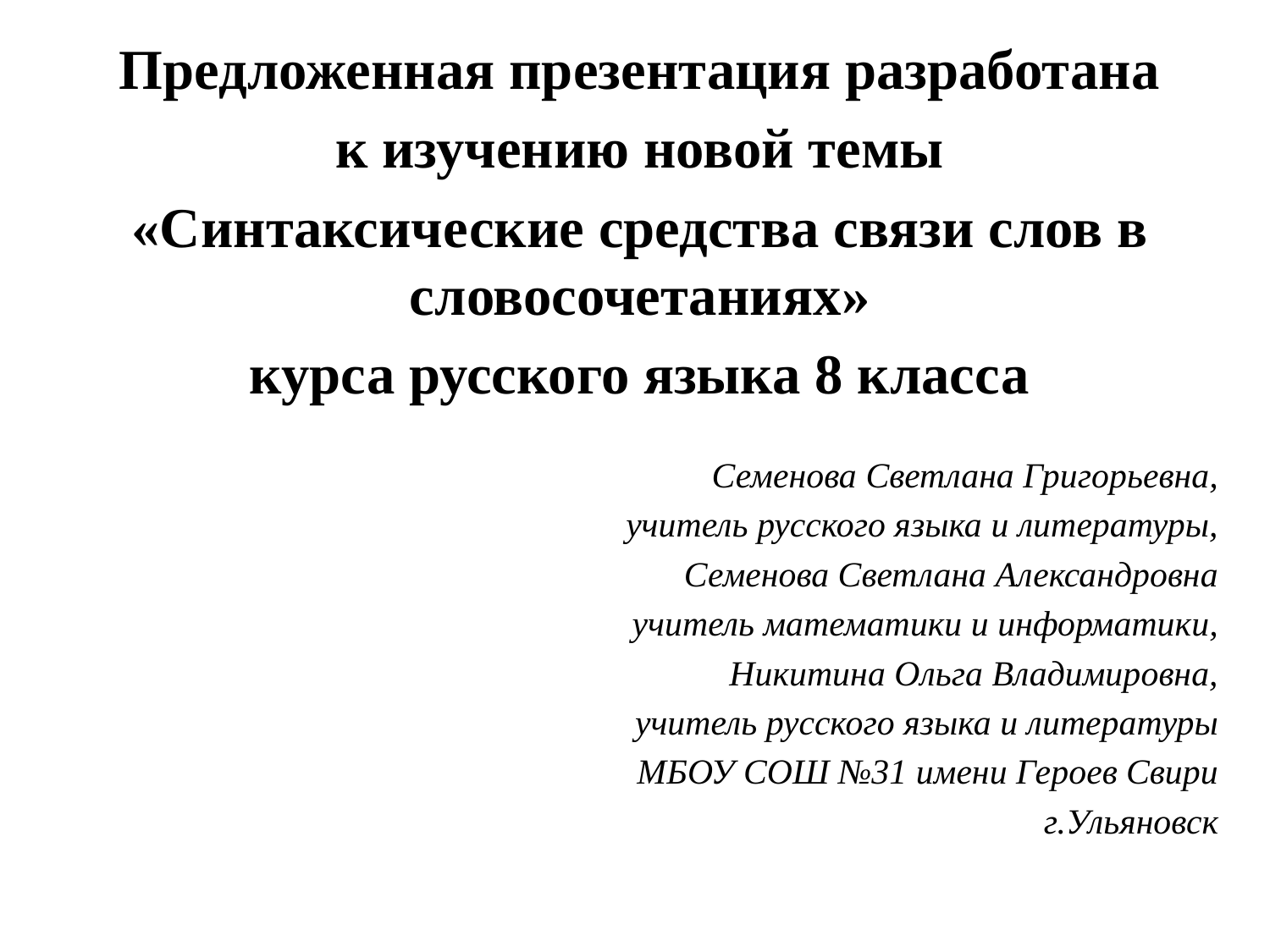

Предложенная презентация разработана
к изучению новой темы
«Синтаксические средства связи слов в словосочетаниях»
курса русского языка 8 класса
Семенова Светлана Григорьевна,
учитель русского языка и литературы,
Семенова Светлана Александровна
учитель математики и информатики,
Никитина Ольга Владимировна,
учитель русского языка и литературы
МБОУ СОШ №31 имени Героев Свири
г.Ульяновск